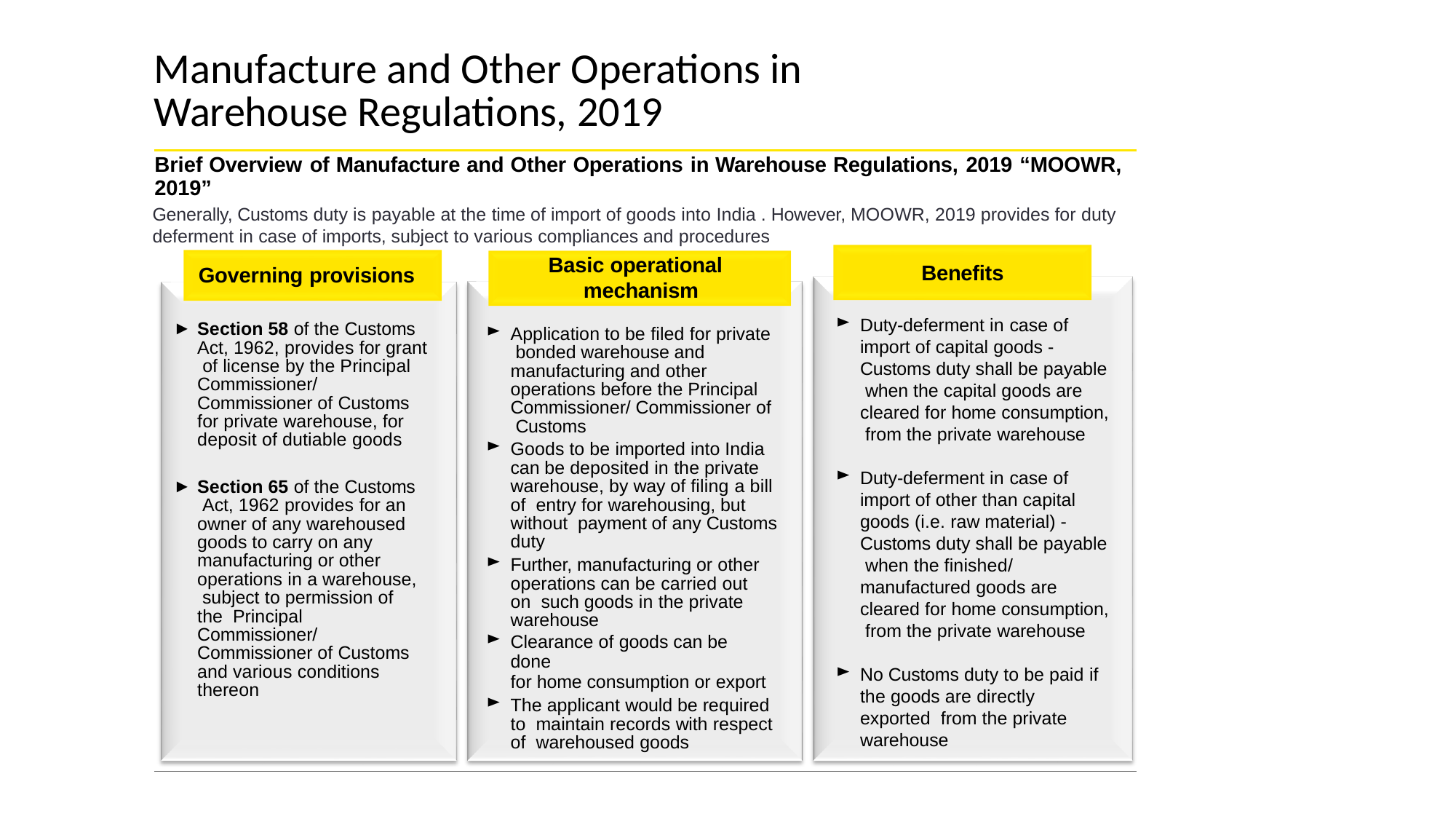

Manufacture and Other Operations in  Warehouse Regulations, 2019

Brief Overview of Manufacture and Other Operations in Warehouse Regulations, 2019 “MOOWR,
2019”
Generally, Customs duty is payable at the time of import of goods into India . However, MOOWR, 2019 provides for duty
deferment in case of imports, subject to various compliances and procedures

Basic operational  mechanism

Application to be filed for private  bonded warehouse and  manufacturing and other  operations before the Principal  Commissioner/ Commissioner of  Customs
Goods to be imported into India  can be deposited in the private  warehouse, by way of filing a bill of  entry for warehousing, but without  payment of any Customs duty
Further, manufacturing or other  operations can be carried out on  such goods in the private  warehouse
Clearance of goods can be done
for home consumption or export
The applicant would be required to  maintain records with respect of  warehoused goods
Benefits
Governing provisions
Duty-deferment in case of  import of capital goods -  Customs duty shall be payable  when the capital goods are  cleared for home consumption,  from the private warehouse
Section 58 of the Customs  Act, 1962, provides for grant  of license by the Principal  Commissioner/  Commissioner of Customs  for private warehouse, for  deposit of dutiable goods
Duty-deferment in case of  import of other than capital  goods (i.e. raw material) -  Customs duty shall be payable  when the finished/  manufactured goods are  cleared for home consumption,  from the private warehouse
Section 65 of the Customs  Act, 1962 provides for an  owner of any warehoused  goods to carry on any  manufacturing or other  operations in a warehouse,  subject to permission of the  Principal Commissioner/  Commissioner of Customs  and various conditions  thereon
No Customs duty to be paid if  the goods are directly exported  from the private warehouse